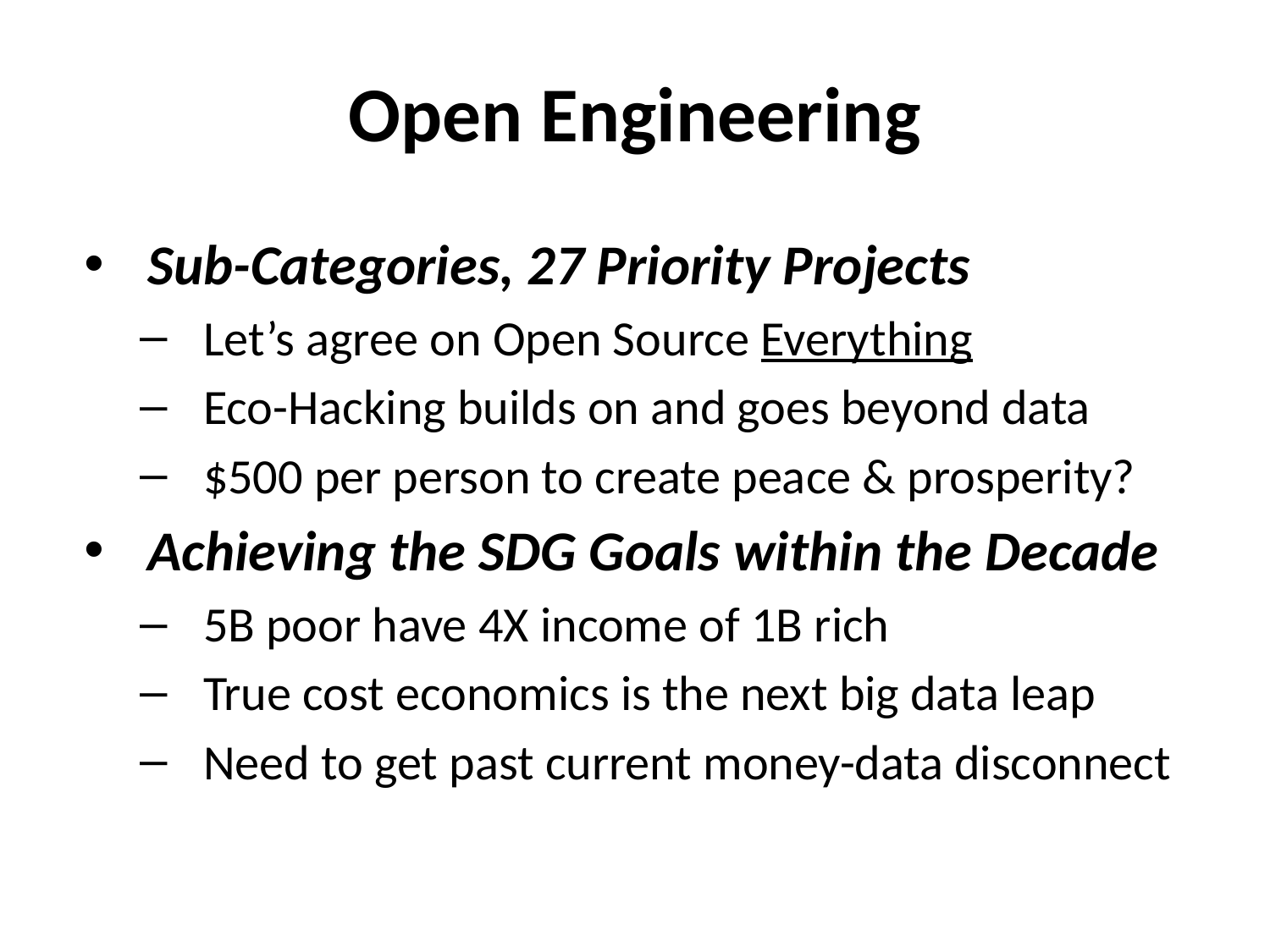

# Open Engineering
Sub-Categories, 27 Priority Projects
Let’s agree on Open Source Everything
Eco-Hacking builds on and goes beyond data
$500 per person to create peace & prosperity?
Achieving the SDG Goals within the Decade
5B poor have 4X income of 1B rich
True cost economics is the next big data leap
Need to get past current money-data disconnect